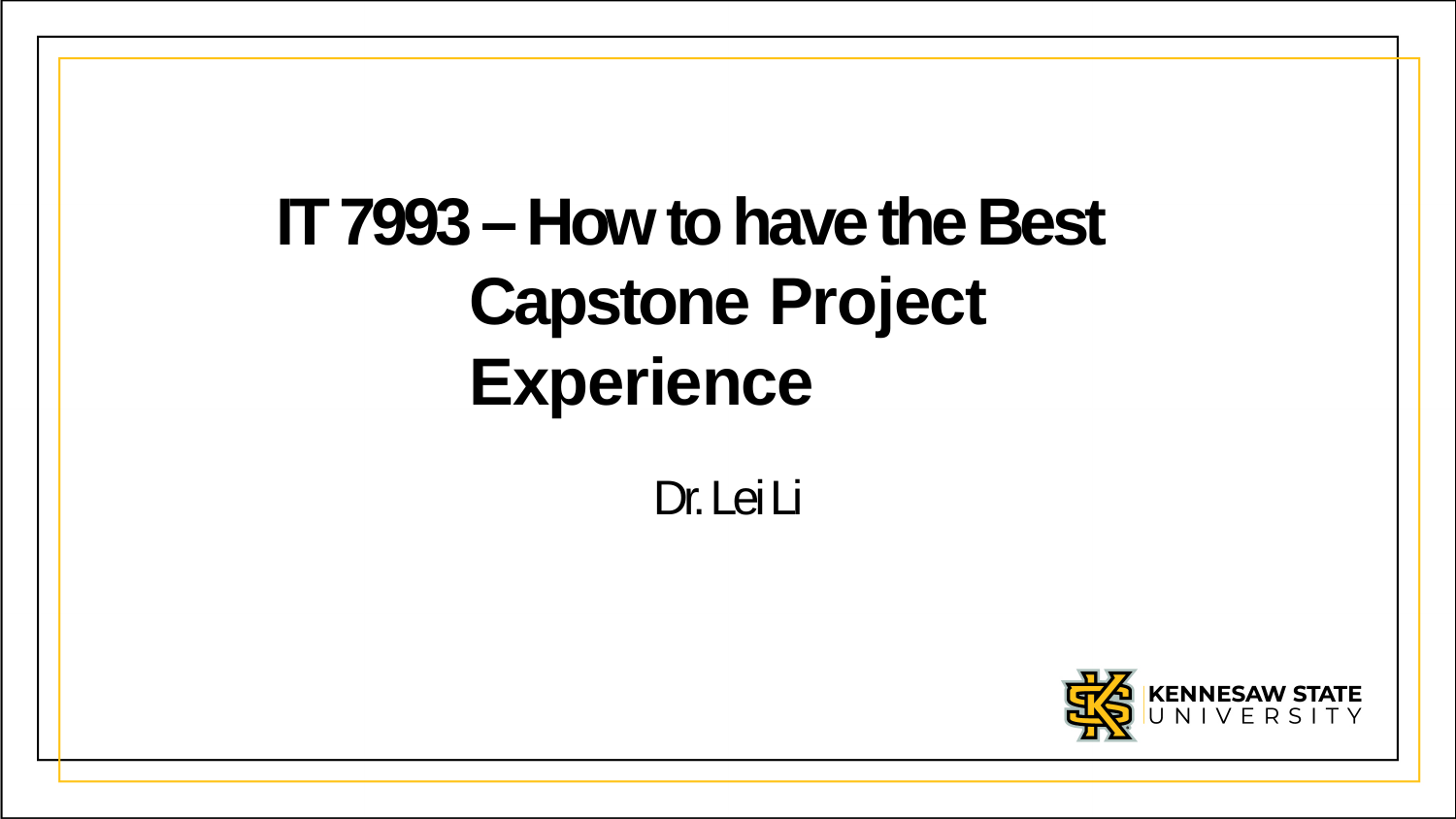

# IT 7993 – How to have the Best Capstone Project Experience
Dr. Lei Li